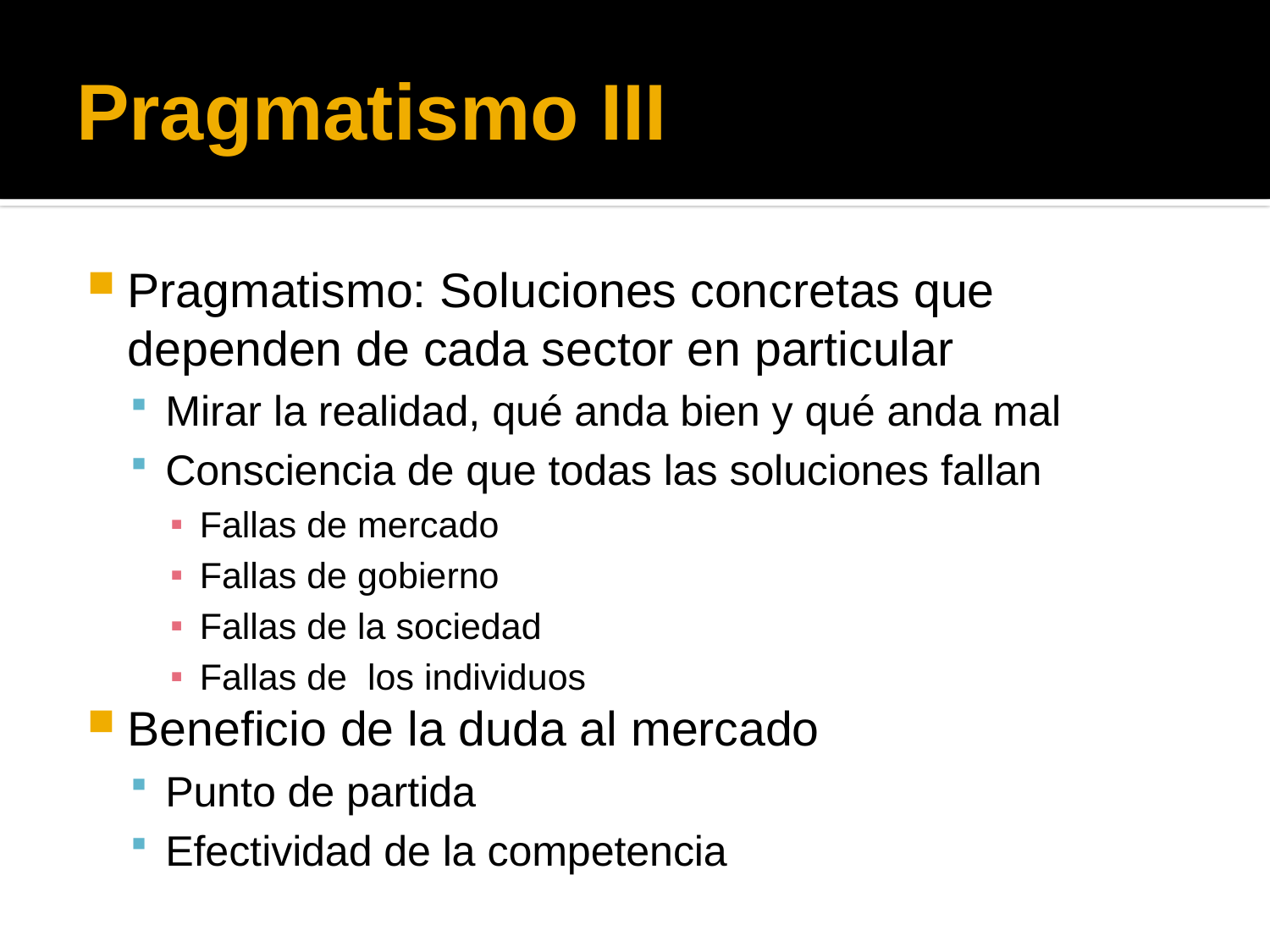

# Pragmatismo III
Pragmatismo: Soluciones concretas que dependen de cada sector en particular
Mirar la realidad, qué anda bien y qué anda mal
Consciencia de que todas las soluciones fallan
Fallas de mercado
Fallas de gobierno
Fallas de la sociedad
Fallas de  los individuos
Beneficio de la duda al mercado
Punto de partida
Efectividad de la competencia